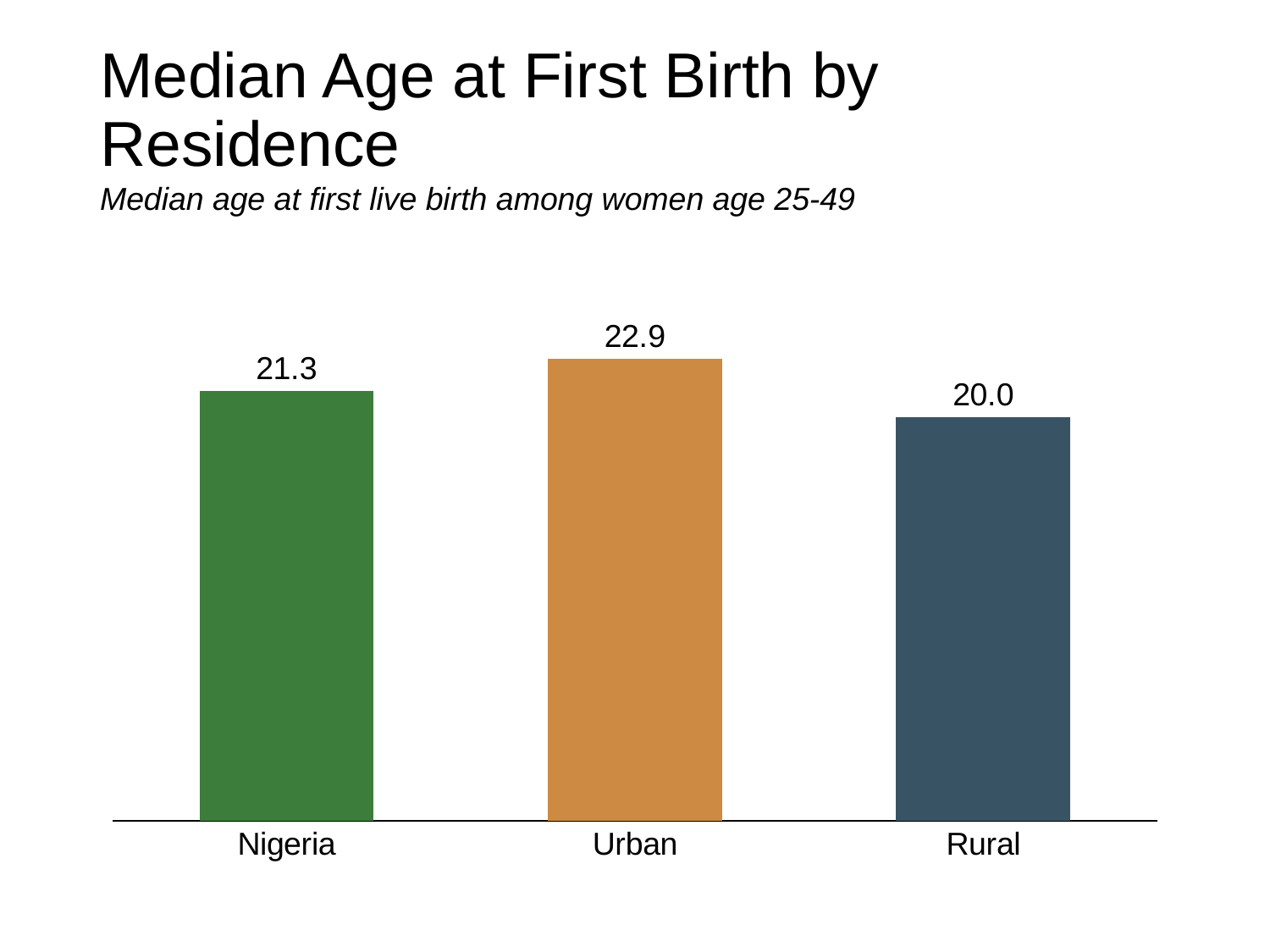

# Median Age at First Birth by Residence
Median age at first live birth among women age 25-49

### Chart

| Category | Nigeria |
|---|---|
| Nigeria | 21.3 |
| Urban | 22.9 |
| Rural | 20.0 |